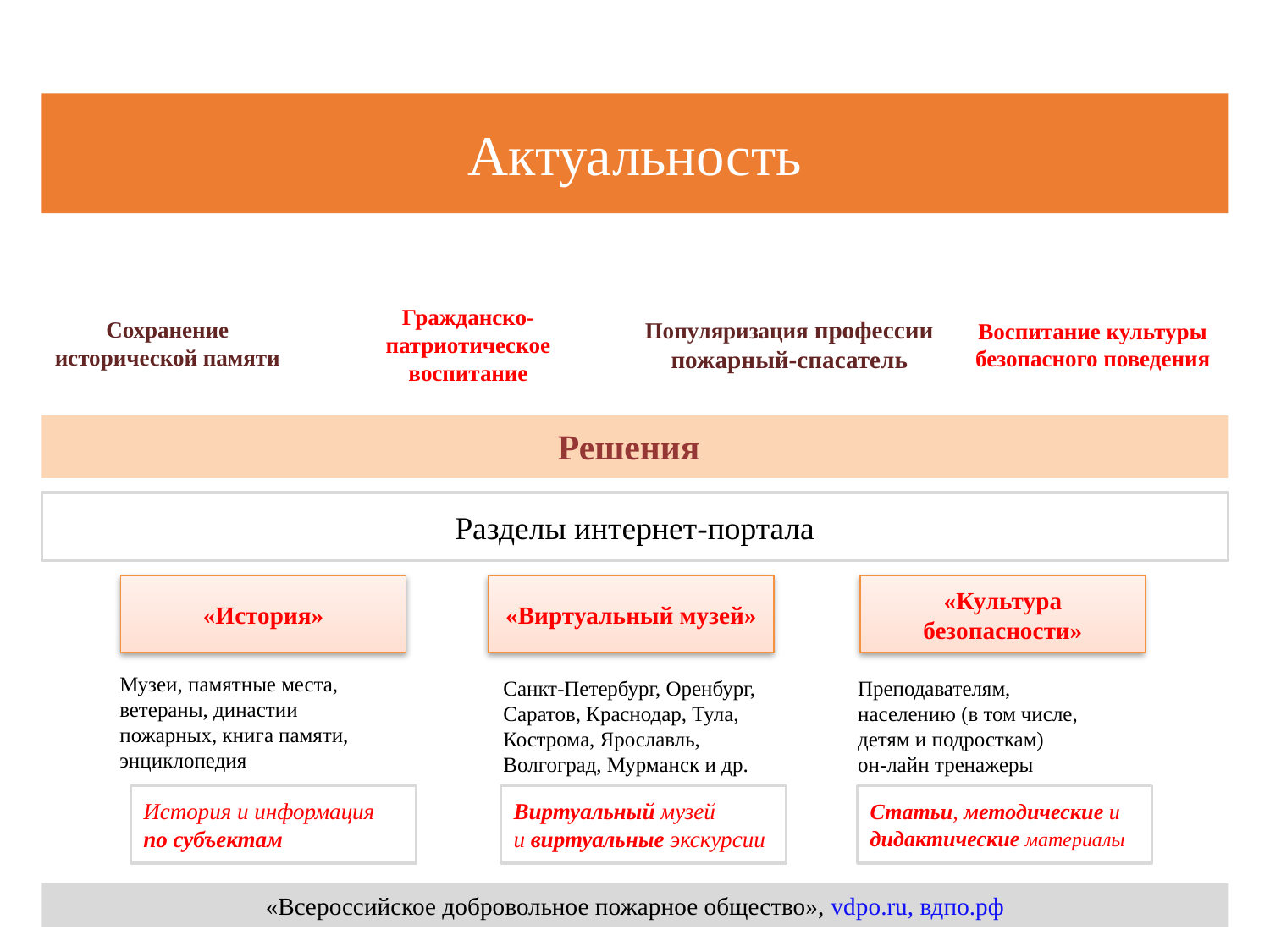

Актуальность
Сохранение исторической памяти
Гражданско-патриотическое воспитание
Популяризация профессии пожарный-спасатель
Воспитание культуры безопасного поведения
Решения

Разделы интернет-портала
«История»
«Культура безопасности»
«Виртуальный музей»

Музеи, памятные места,
ветераны, династии пожарных, книга памяти,
энциклопедия
Преподавателям,
населению (в том числе, детям и подросткам)
он-лайн тренажеры

Санкт-Петербург, Оренбург, Саратов, Краснодар, Тула, Кострома, Ярославль, Волгоград, Мурманск и др.
История и информация по субъектам
Виртуальный музей
и виртуальные экскурсии
Статьи, методические и дидактические материалы
4
«Всероссийское добровольное пожарное общество», vdpo.ru, вдпо.рф